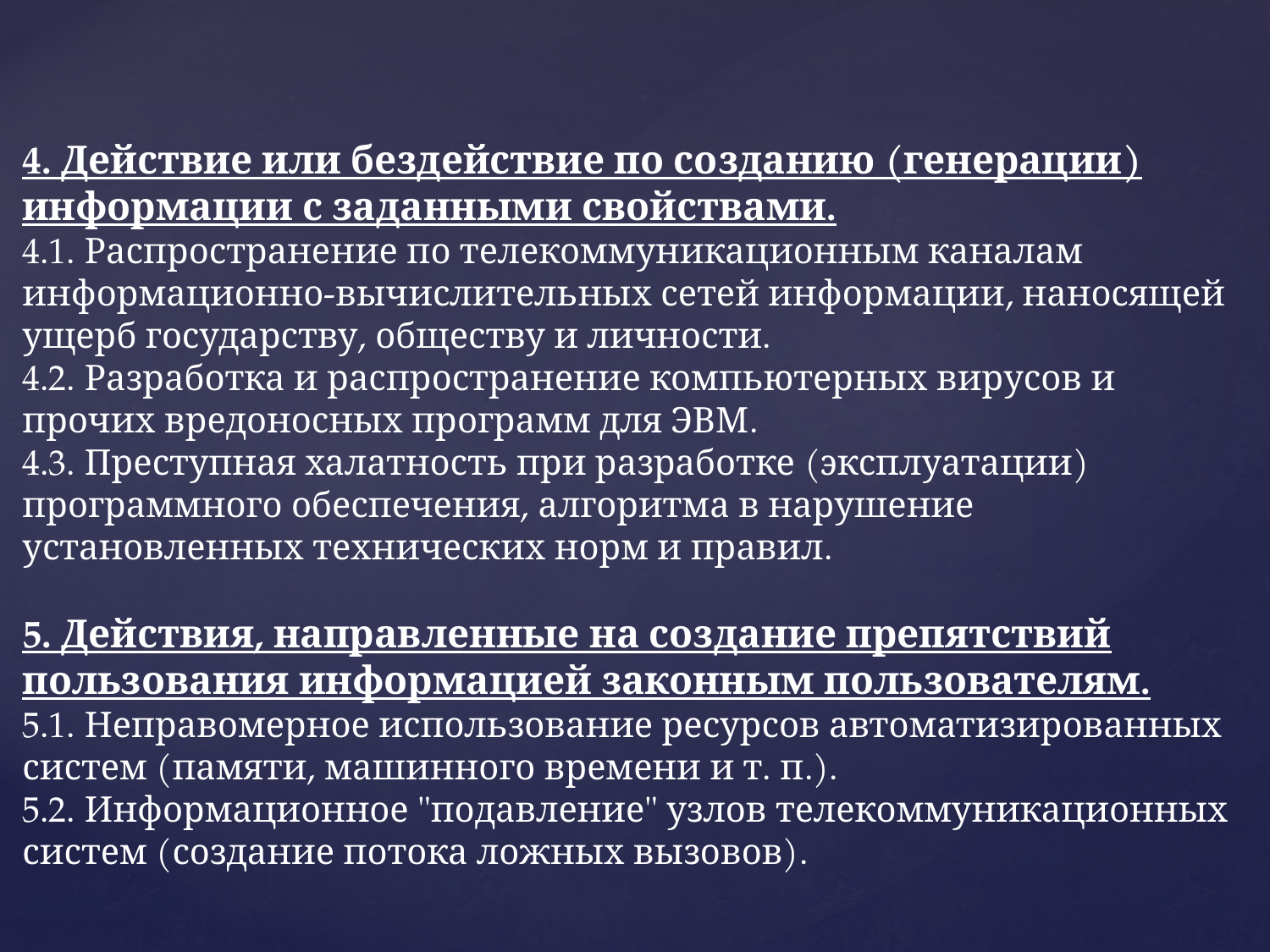

4. Действие или бездействие по созданию (генерации) информации с заданными свойствами.
4.1. Распространение по телекоммуникационным каналам информационно-вычислительных сетей информации, наносящей ущерб государству, обществу и личности.
4.2. Разработка и распространение компьютерных вирусов и прочих вредоносных программ для ЭВМ.
4.3. Преступная халатность при разработке (эксплуатации) программного обеспечения, алгоритма в нарушение установленных технических норм и правил.

5. Действия, направленные на создание препятствий пользования информацией законным пользователям.
5.1. Неправомерное использование ресурсов автоматизированных систем (памяти, машинного времени и т. п.).
5.2. Информационное "подавление" узлов телекоммуникационных систем (создание потока ложных вызовов).